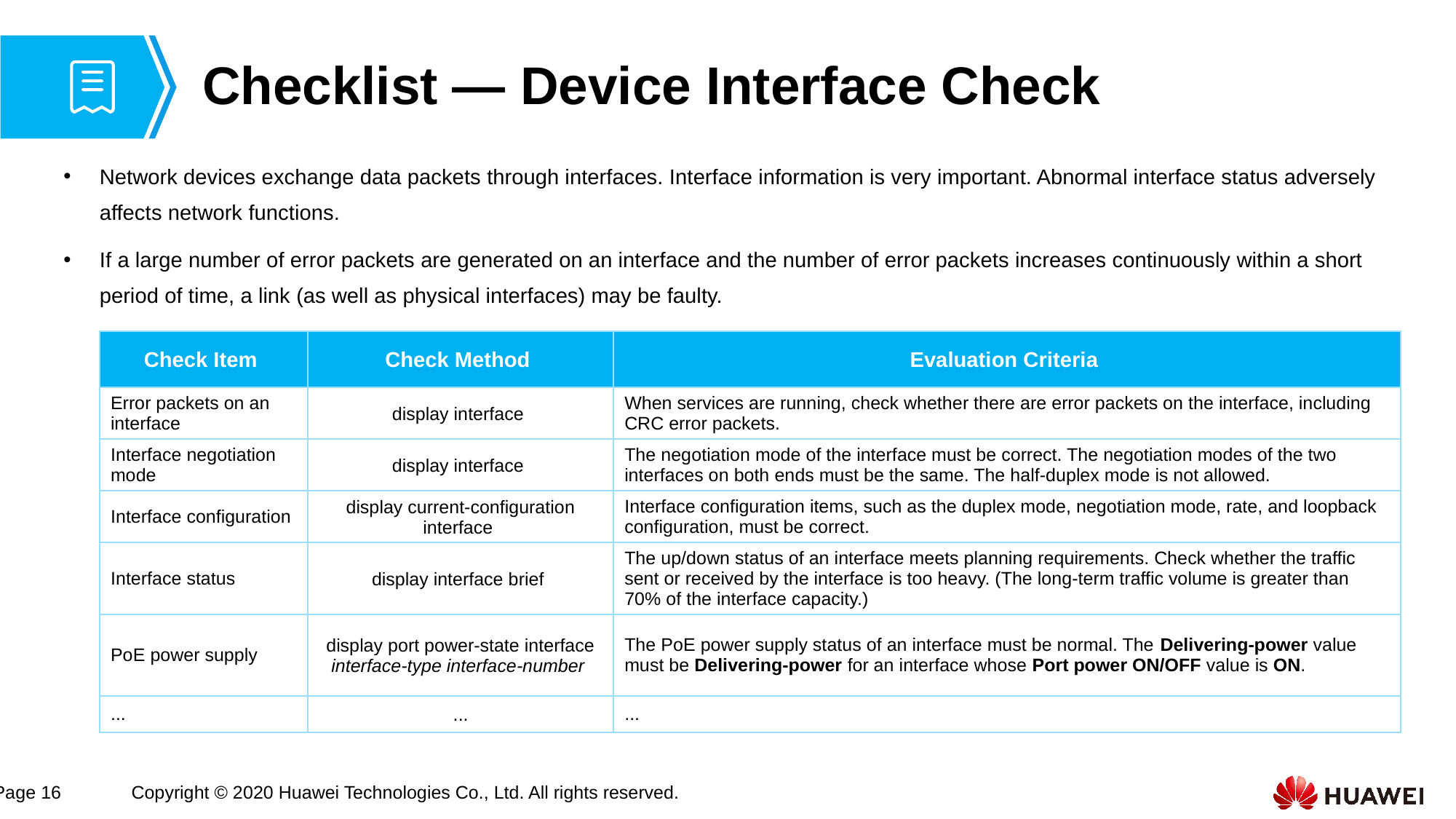

# Checklist — Device Interface Check
Network devices exchange data packets through interfaces. Interface information is very important. Abnormal interface status adversely affects network functions.
If a large number of error packets are generated on an interface and the number of error packets increases continuously within a short period of time, a link (as well as physical interfaces) may be faulty.

| Check Item | Check Method | Evaluation Criteria |
| --- | --- | --- |
| Error packets on an interface | display interface | When services are running, check whether there are error packets on the interface, including CRC error packets. |
| Interface negotiation mode | display interface | The negotiation mode of the interface must be correct. The negotiation modes of the two interfaces on both ends must be the same. The half-duplex mode is not allowed. |
| Interface configuration | display current-configuration interface | Interface configuration items, such as the duplex mode, negotiation mode, rate, and loopback configuration, must be correct. |
| Interface status | display interface brief | The up/down status of an interface meets planning requirements. Check whether the traffic sent or received by the interface is too heavy. (The long-term traffic volume is greater than 70% of the interface capacity.) |
| PoE power supply | display port power-state interface interface-type interface-number | The PoE power supply status of an interface must be normal. The Delivering-power value must be Delivering-power for an interface whose Port power ON/OFF value is ON. |
| ... | ... | ... |